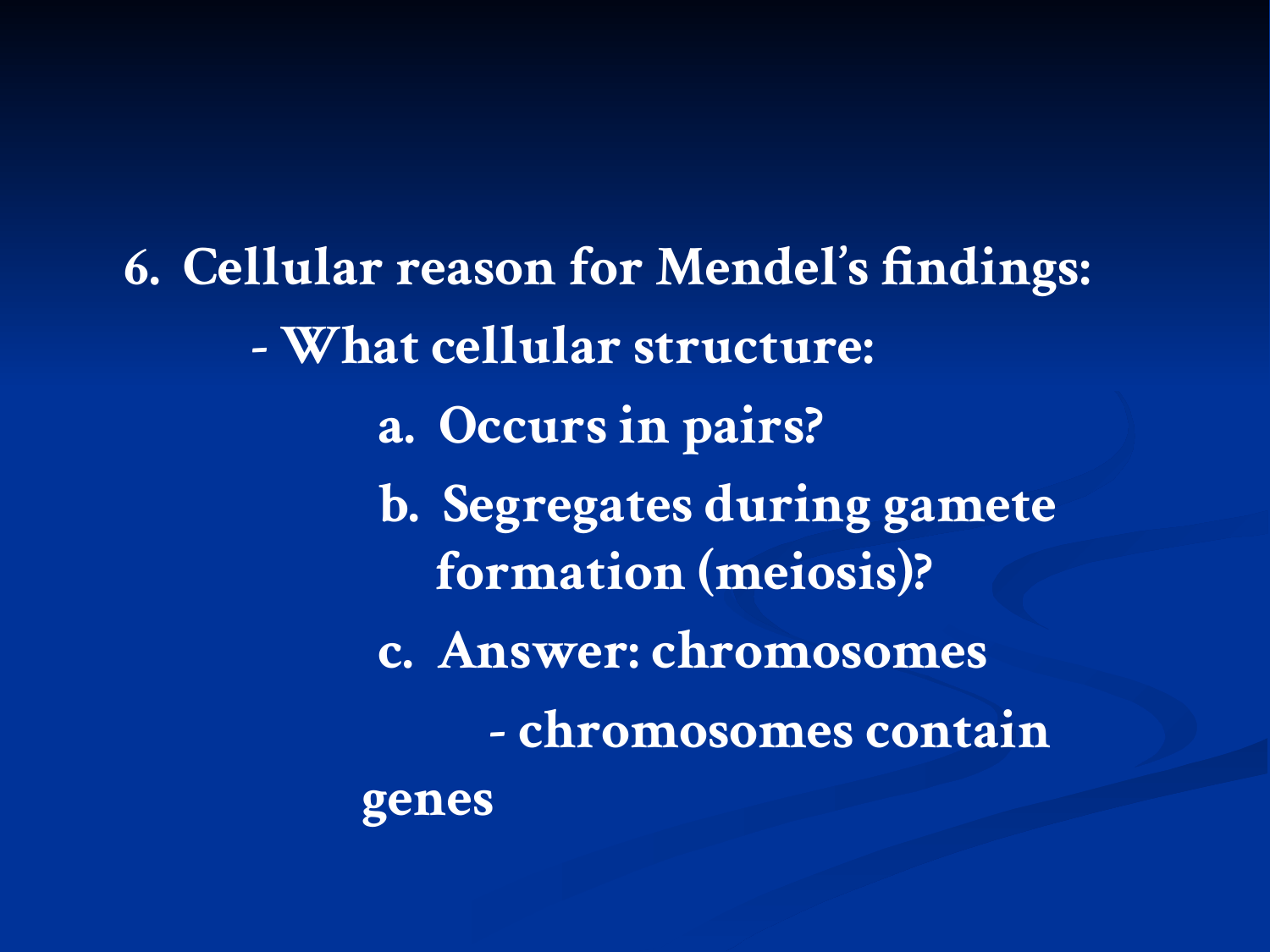

#
	6.  Cellular reason for Mendel’s findings:
		- What cellular structure:
			a.  Occurs in pairs?
			b.  Segregates during gamete 			     formation (meiosis)?
			c.  Answer: chromosomes
		- chromosomes contain genes